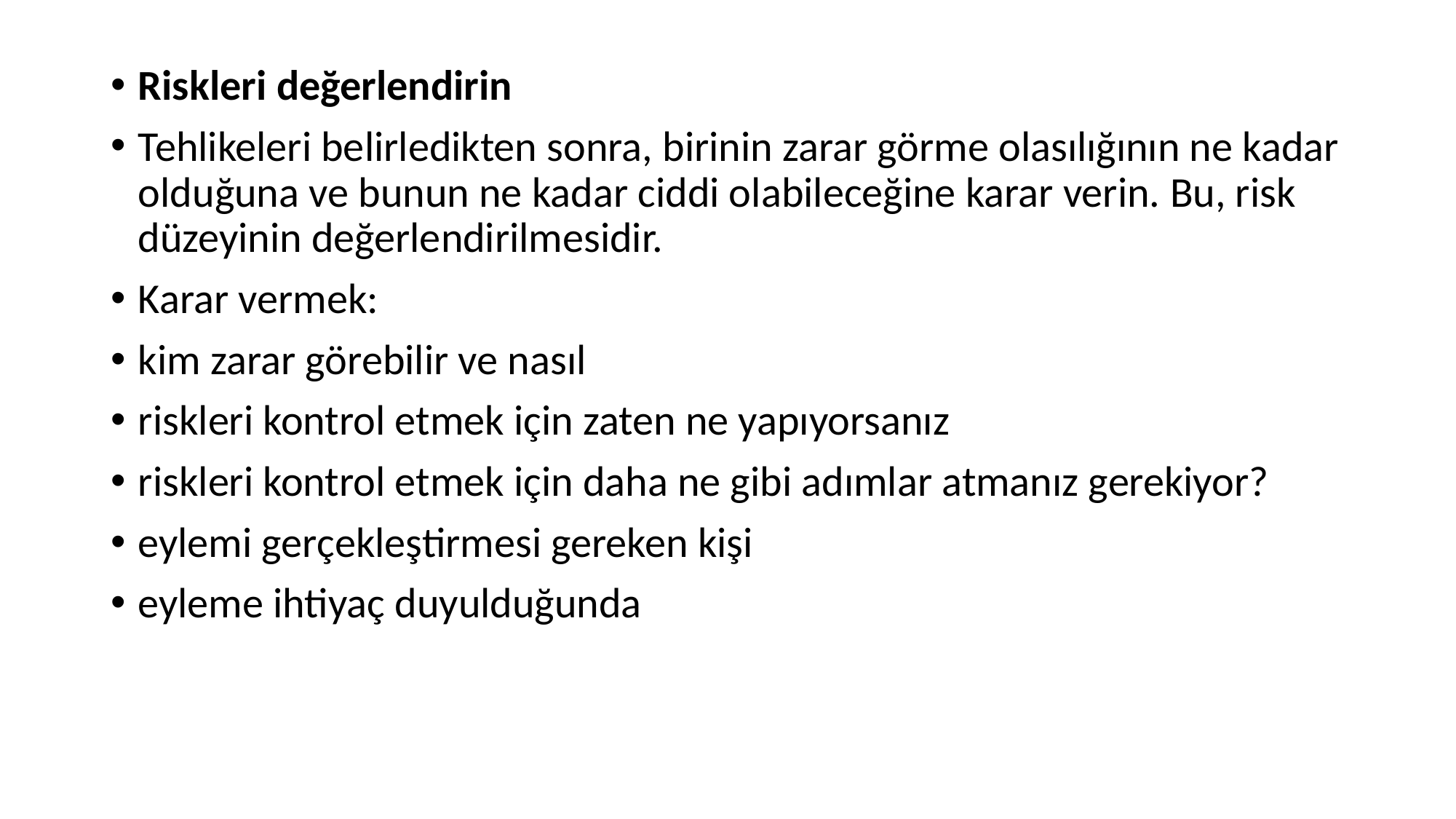

Riskleri değerlendirin
Tehlikeleri belirledikten sonra, birinin zarar görme olasılığının ne kadar olduğuna ve bunun ne kadar ciddi olabileceğine karar verin. Bu, risk düzeyinin değerlendirilmesidir.
Karar vermek:
kim zarar görebilir ve nasıl
riskleri kontrol etmek için zaten ne yapıyorsanız
riskleri kontrol etmek için daha ne gibi adımlar atmanız gerekiyor?
eylemi gerçekleştirmesi gereken kişi
eyleme ihtiyaç duyulduğunda